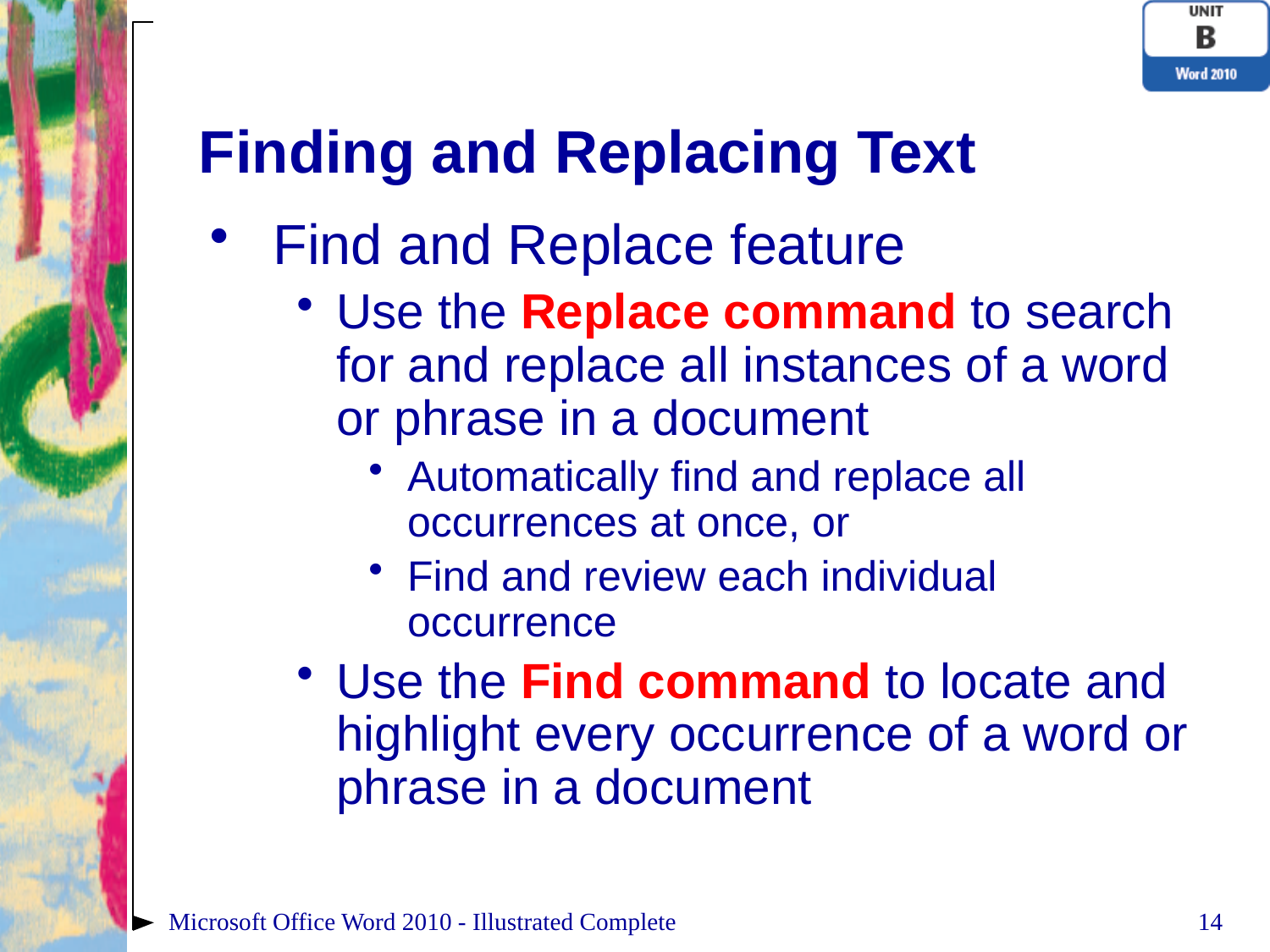

# Finding and Replacing Text
Find and Replace feature
Use the Replace command to search for and replace all instances of a word or phrase in a document
Automatically find and replace all occurrences at once, or
Find and review each individual occurrence
Use the Find command to locate and highlight every occurrence of a word or phrase in a document
Microsoft Office Word 2010 - Illustrated Complete
14